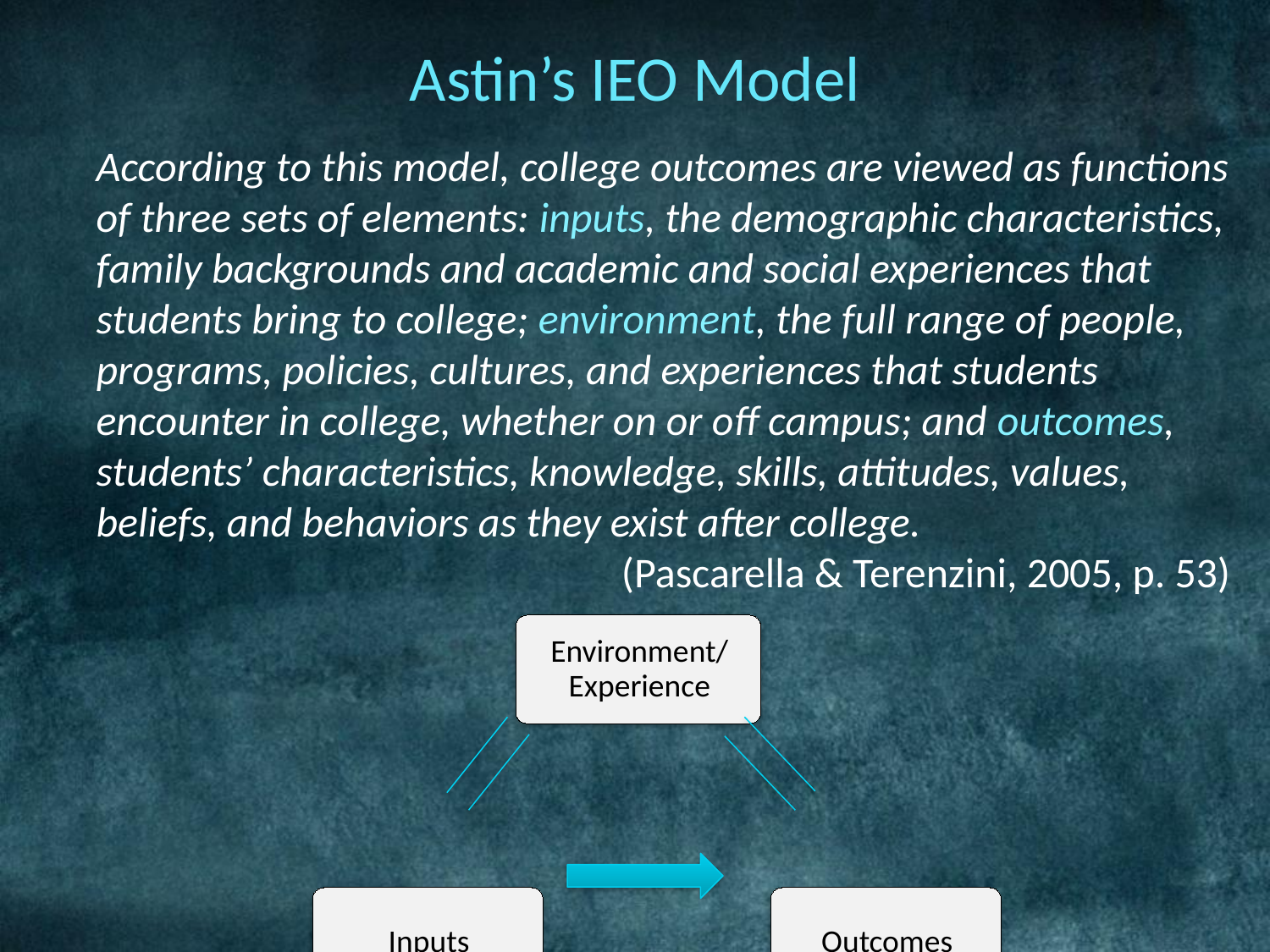

Astin’s IEO Model
According to this model, college outcomes are viewed as functions of three sets of elements: inputs, the demographic characteristics, family backgrounds and academic and social experiences that students bring to college; environment, the full range of people, programs, policies, cultures, and experiences that students encounter in college, whether on or off campus; and outcomes, students’ characteristics, knowledge, skills, attitudes, values, beliefs, and behaviors as they exist after college.
(Pascarella & Terenzini, 2005, p. 53)

Environment/Experience

Inputs

Outcomes